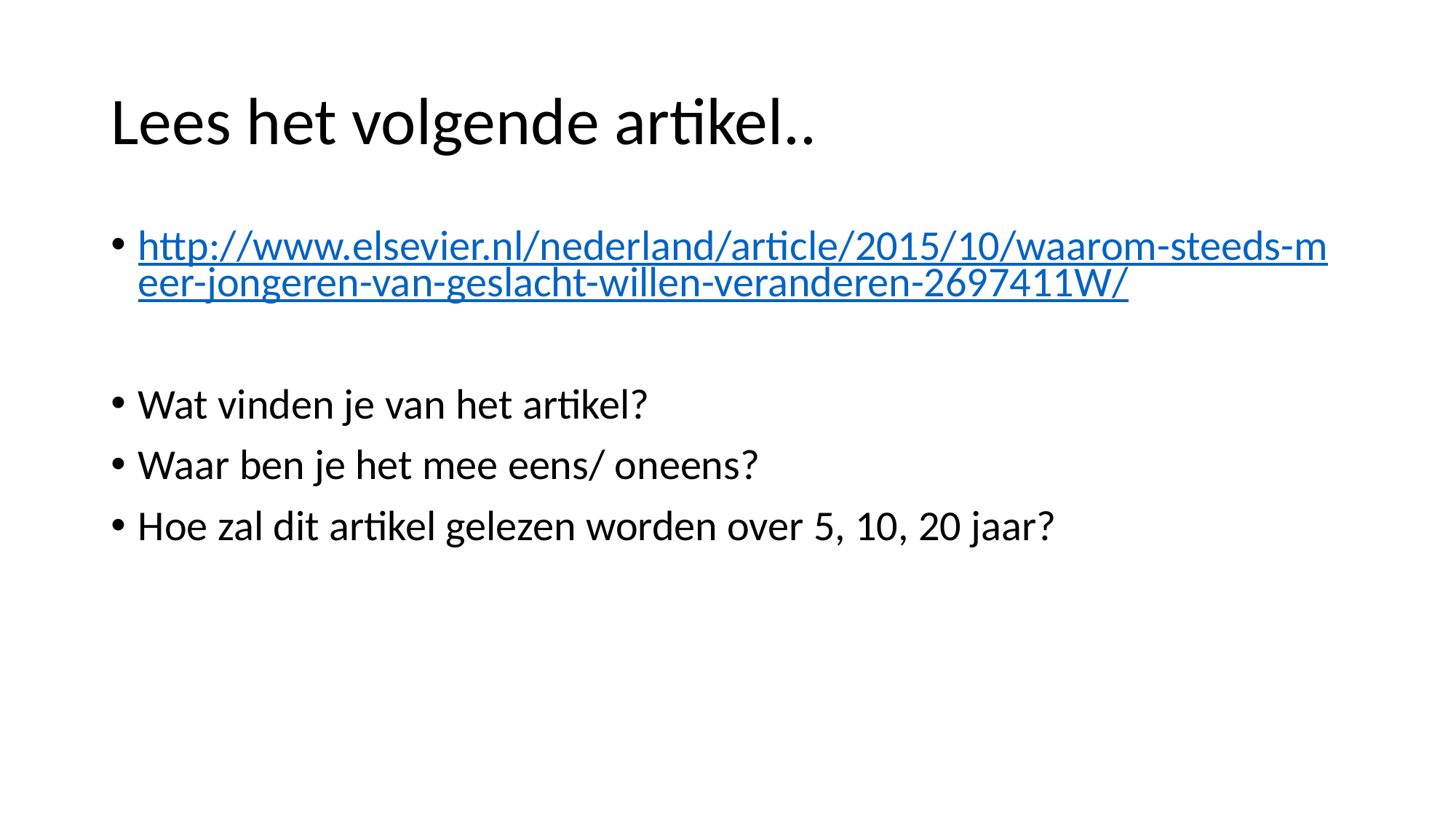

# Lees het volgende artikel..
http://www.elsevier.nl/nederland/article/2015/10/waarom-steeds-meer-jongeren-van-geslacht-willen-veranderen-2697411W/

Wat vinden je van het artikel?
Waar ben je het mee eens/ oneens?
Hoe zal dit artikel gelezen worden over 5, 10, 20 jaar?